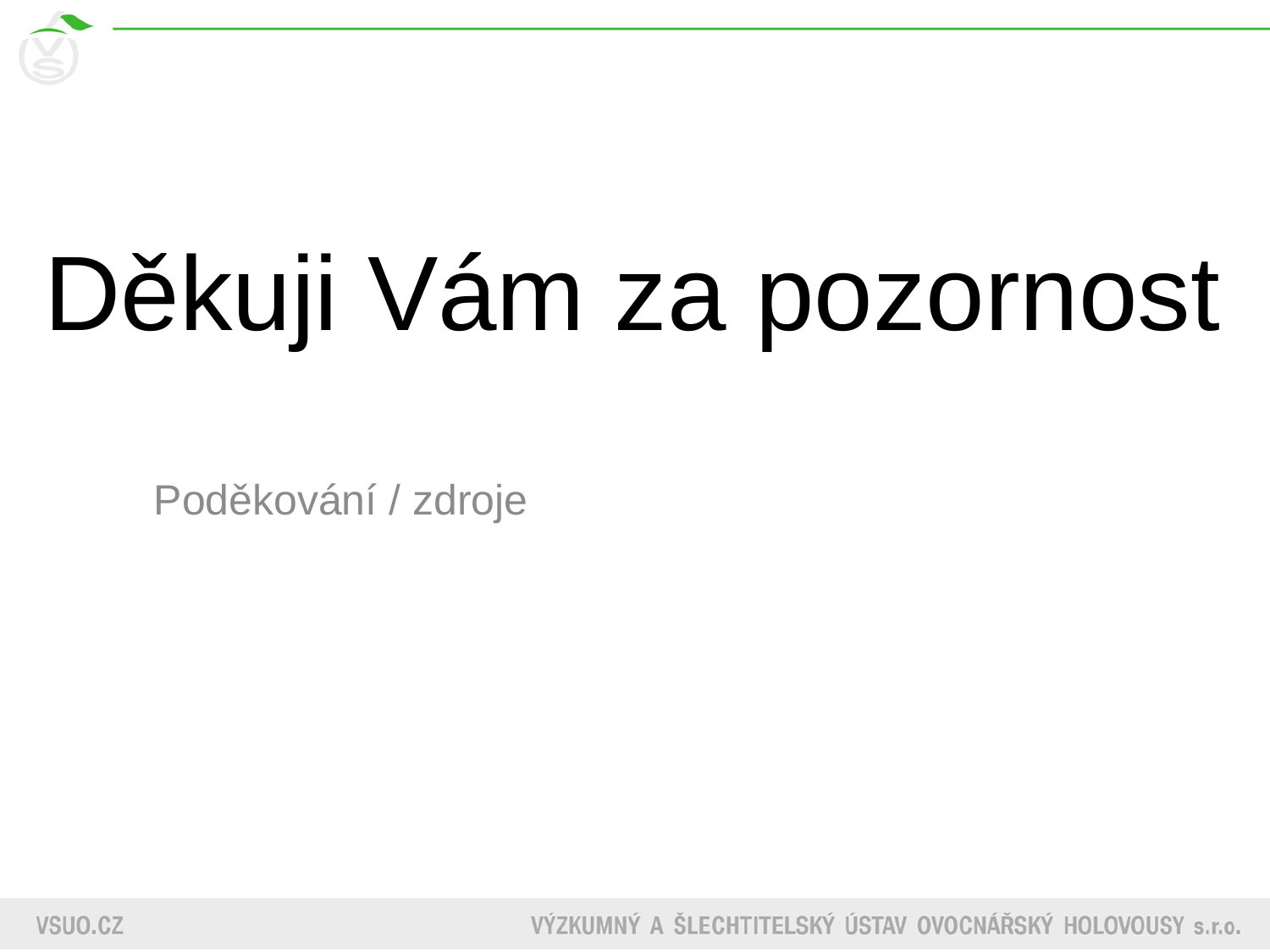

# Děkuji Vám za pozornost
Poděkování / zdroje